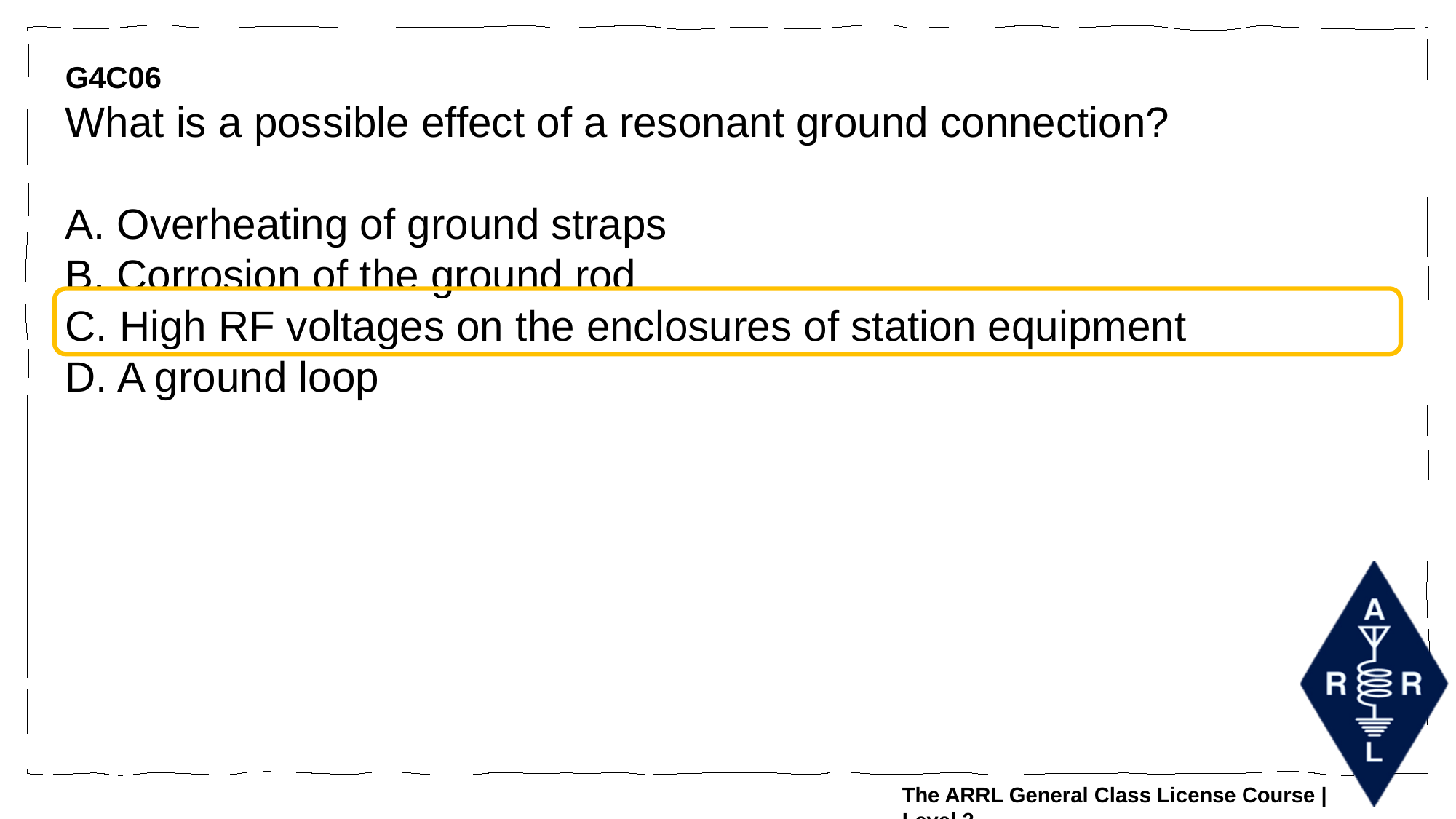

G4C06
What is a possible effect of a resonant ground connection?

A. Overheating of ground straps
B. Corrosion of the ground rod
C. High RF voltages on the enclosures of station equipment
D. A ground loop